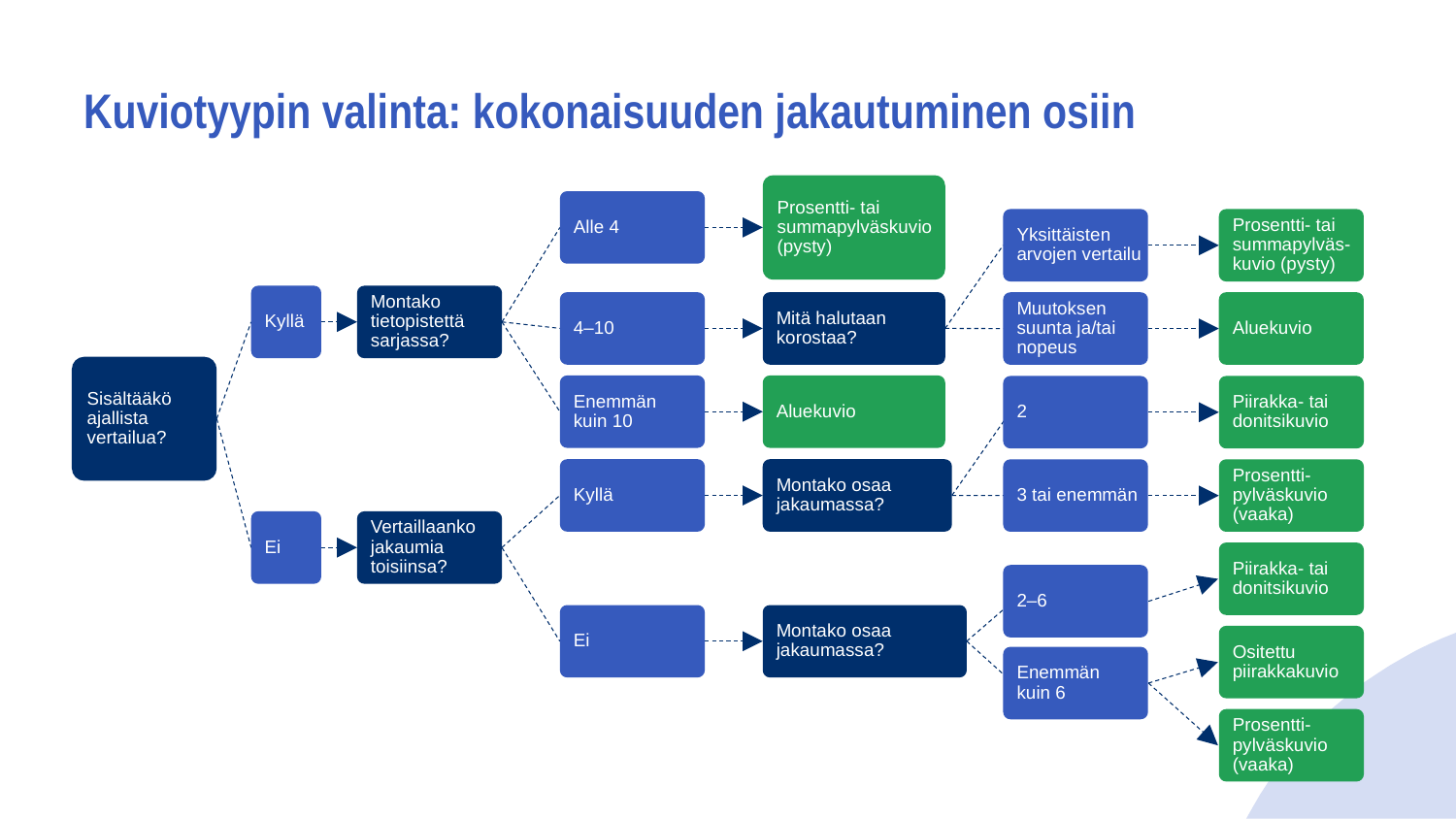

# Kuviotyypin valinta: kokonaisuuden jakautuminen osiin
Prosentti- tai summapylväskuvio (pysty)
Alle 4
Yksittäisten arvojen vertailu
Prosentti- tai summapylväs-kuvio (pysty)

Kyllä
Montako tietopistettä sarjassa?
4–10
Mitä halutaan korostaa?
Aluekuvio
Muutoksen suunta ja/tai nopeus

Sisältääkö ajallista vertailua?

Enemmän
kuin 10
Aluekuvio
Piirakka- tai donitsikuvio
2

Kyllä
Montako osaa jakaumassa?
3 tai enemmän
Prosentti-pylväskuvio (vaaka)

Ei
Vertaillaanko jakaumia toisiinsa?

Piirakka- tai donitsikuvio

2–6

Ei
Montako osaa jakaumassa?

Ositettu piirakkakuvio

Enemmän
kuin 6

Prosentti-pylväskuvio (vaaka)